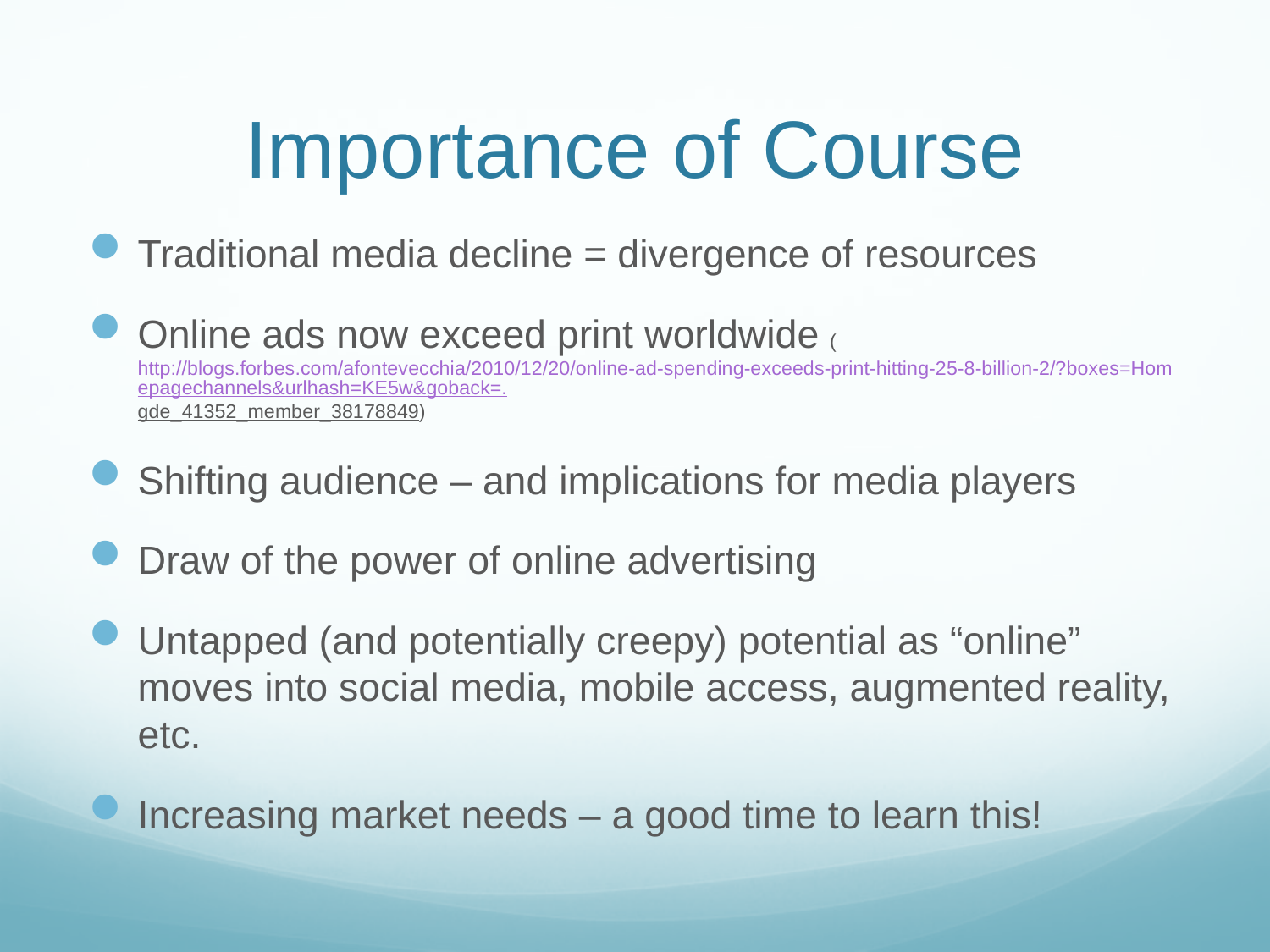

# Importance of Course
Traditional media decline = divergence of resources
Online ads now exceed print worldwide (http://blogs.forbes.com/afontevecchia/2010/12/20/online-ad-spending-exceeds-print-hitting-25-8-billion-2/?boxes=Homepagechannels&urlhash=KE5w&goback=.gde_41352_member_38178849)
Shifting audience – and implications for media players
Draw of the power of online advertising
Untapped (and potentially creepy) potential as “online” moves into social media, mobile access, augmented reality, etc.
Increasing market needs – a good time to learn this!